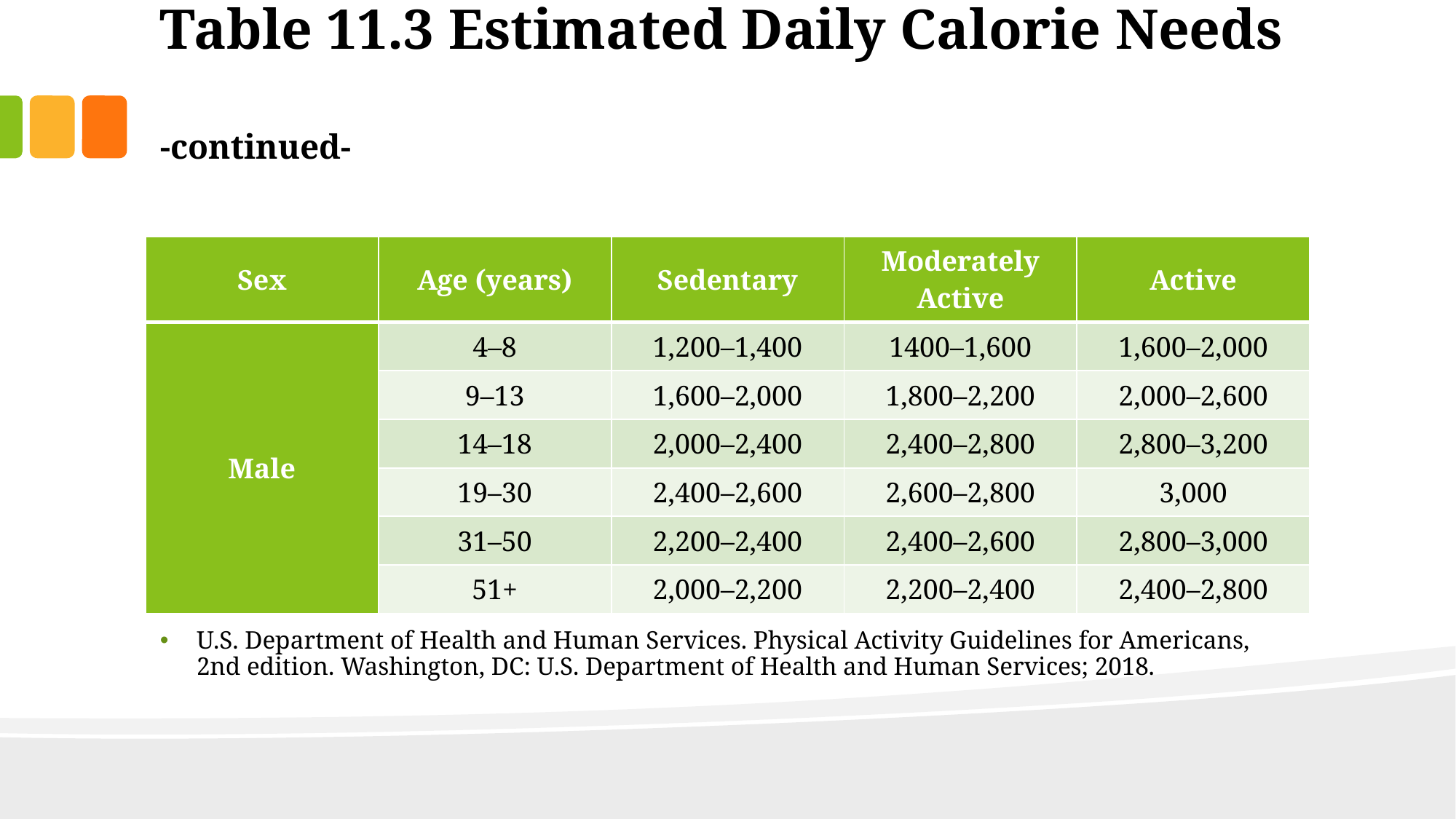

# Table 11.3 Estimated Daily Calorie Needs -continued-

U.S. Department of Health and Human Services. Physical Activity Guidelines for Americans, 2nd edition. Washington, DC: U.S. Department of Health and Human Services; 2018.

| Sex | Age (years) | Sedentary | Moderately Active | Active |
| --- | --- | --- | --- | --- |
| Male | 4–8 | 1,200–1,400 | 1400–1,600 | 1,600–2,000 |
|  | 9–13 | 1,600–2,000 | 1,800–2,200 | 2,000–2,600 |
|  | 14–18 | 2,000–2,400 | 2,400–2,800 | 2,800–3,200 |
|  | 19–30 | 2,400–2,600 | 2,600–2,800 | 3,000 |
|  | 31–50 | 2,200–2,400 | 2,400–2,600 | 2,800–3,000 |
|  | 51+ | 2,000–2,200 | 2,200–2,400 | 2,400–2,800 |